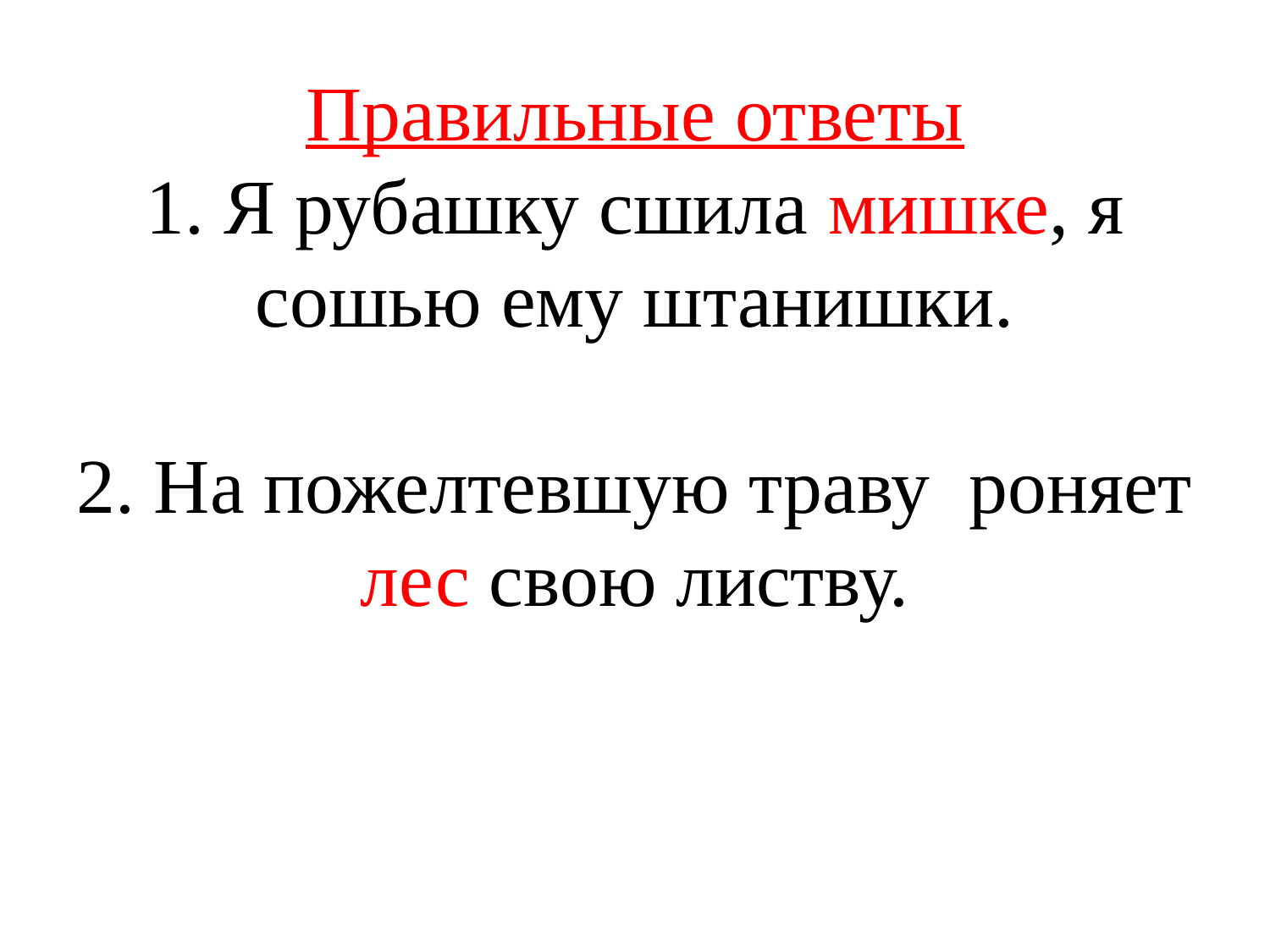

# Правильные ответы 1. Я рубашку сшила мишке, я сошью ему штанишки. 2. На пожелтевшую траву  роняет лес свою листву.